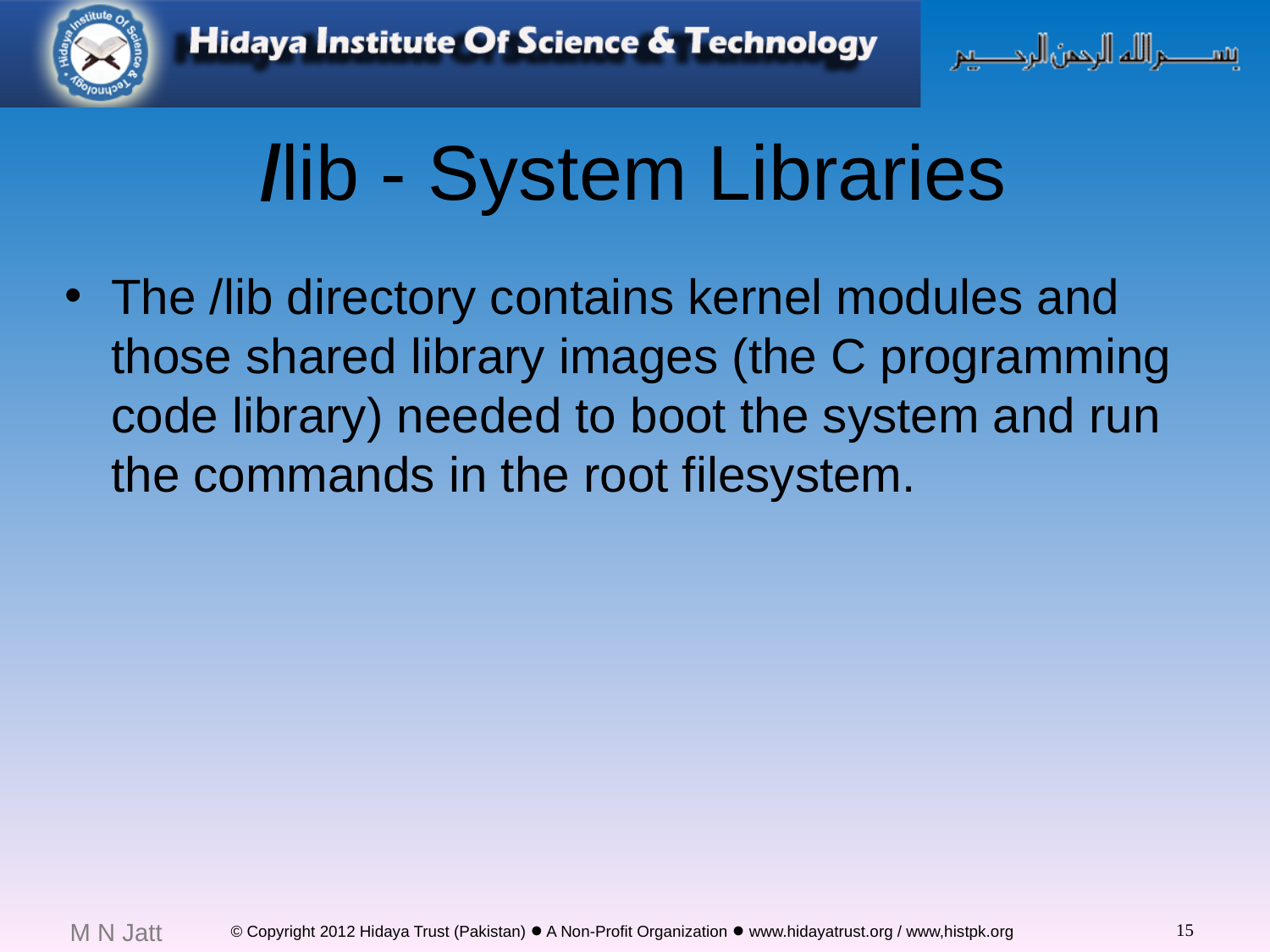

# /lib - System Libraries
The /lib directory contains kernel modules and those shared library images (the C programming code library) needed to boot the system and run the commands in the root filesystem.
15